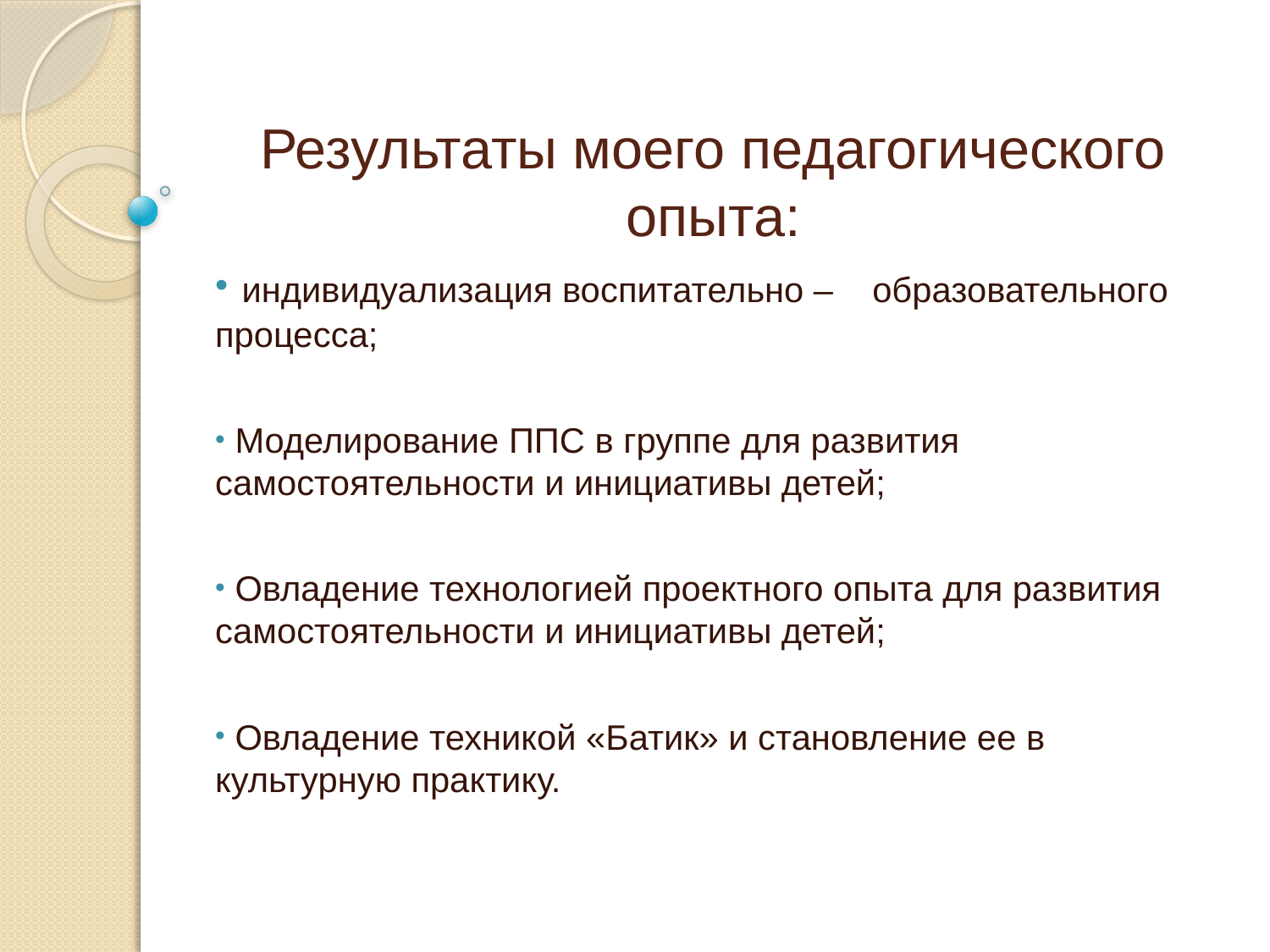

# Результаты моего педагогического опыта:
 индивидуализация воспитательно –    образовательного процесса;

 Моделирование ППС в группе для развития самостоятельности и инициативы детей;

 Овладение технологией проектного опыта для развития самостоятельности и инициативы детей;

 Овладение техникой «Батик» и становление ее в культурную практику.